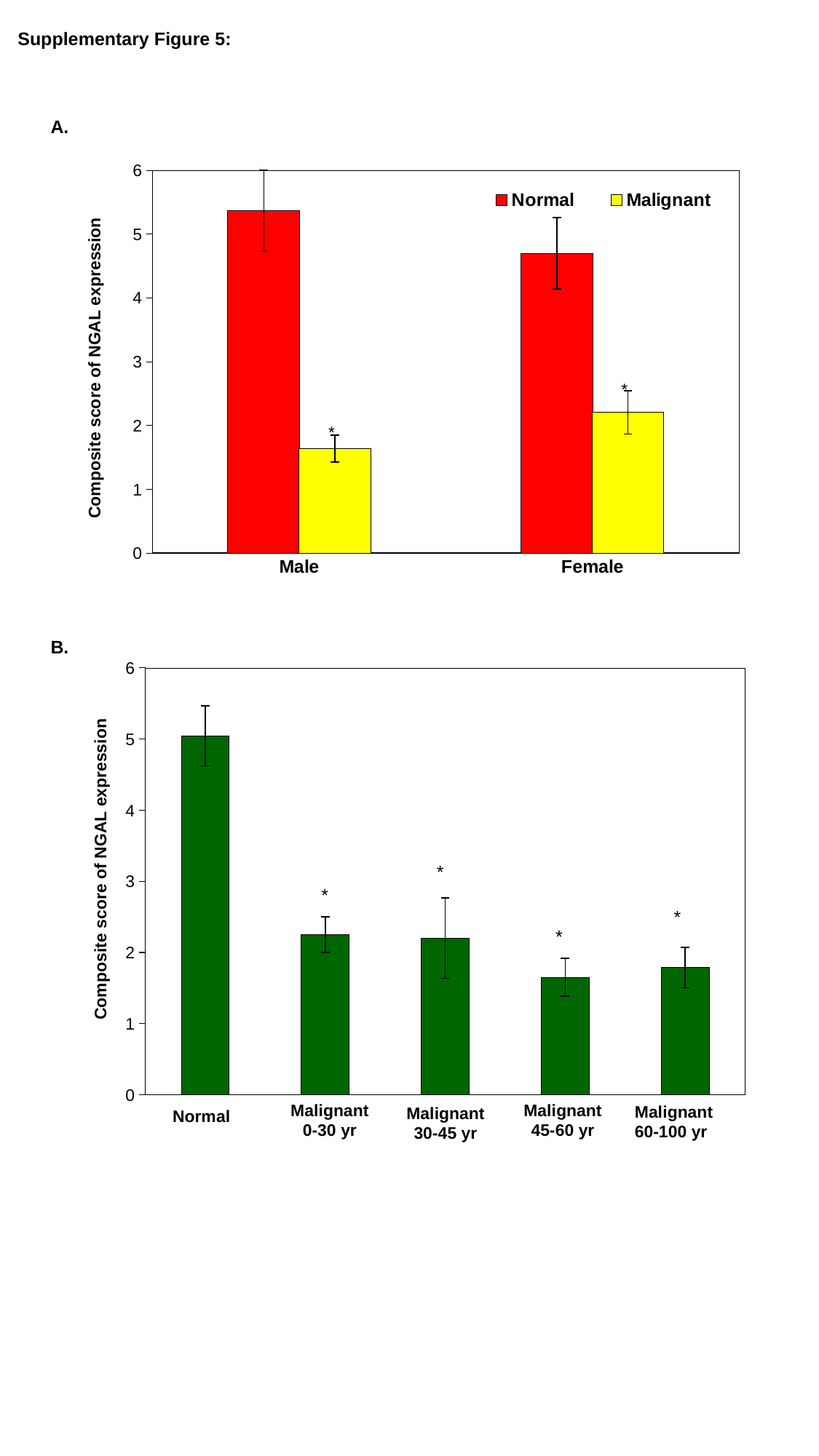

Supplementary Figure 5:
A.

### Chart

| Category | Normal | Malignant |
|---|---|---|
| Male | 5.363636363636363 | 1.64 |
| Female | 4.7 | 2.2051282051282053 |
Composite score of NGAL expression
*
*
B.

### Chart

| Category |  |
|---|---|
Composite score of NGAL expression
Malignant
45-60 yr
Malignant
0-30 yr
Malignant
60-100 yr
Malignant
30-45 yr
Normal